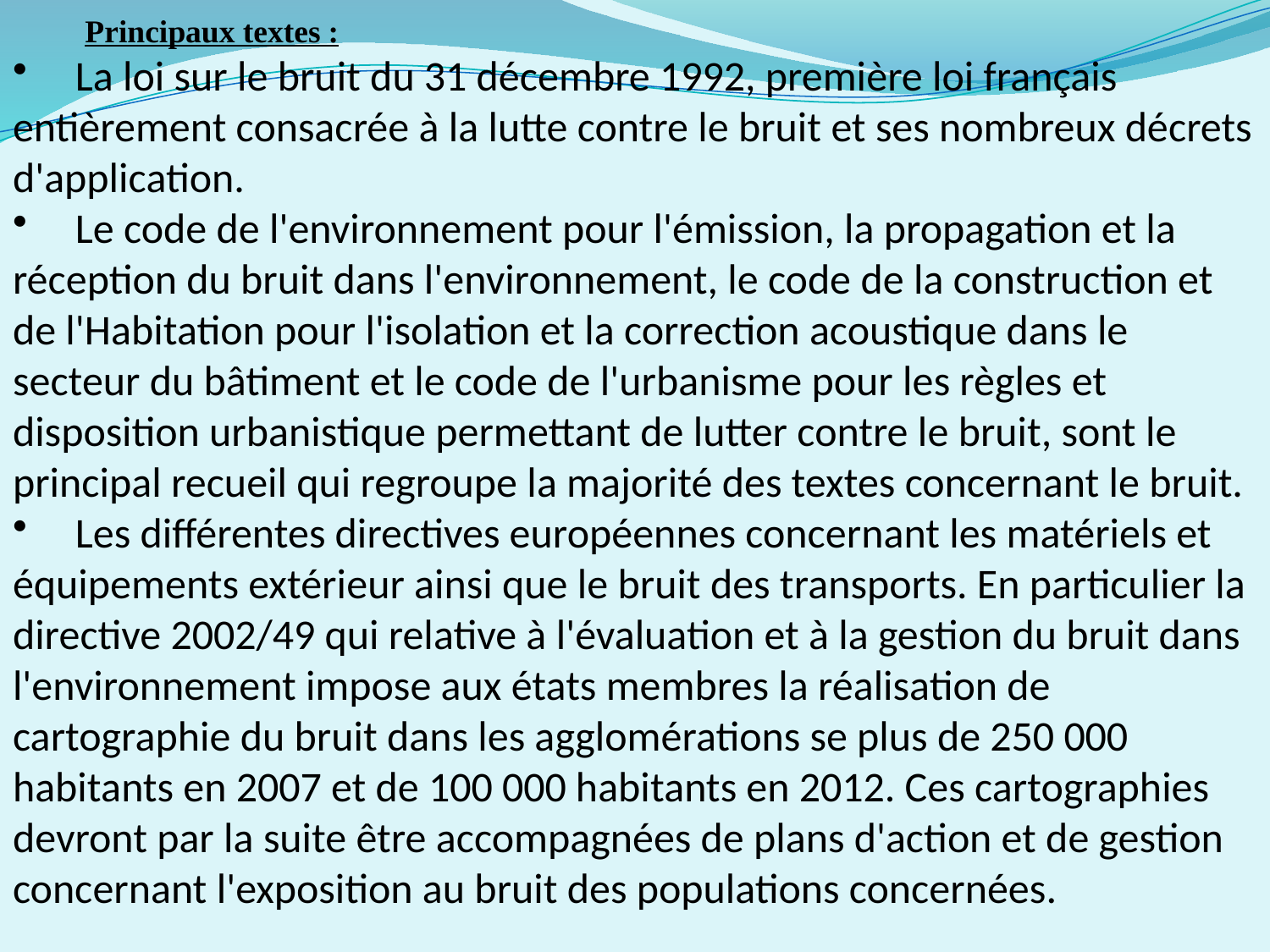

Principaux textes :
     La loi sur le bruit du 31 décembre 1992, première loi français entièrement consacrée à la lutte contre le bruit et ses nombreux décrets d'application.
     Le code de l'environnement pour l'émission, la propagation et la réception du bruit dans l'environnement, le code de la construction et de l'Habitation pour l'isolation et la correction acoustique dans le secteur du bâtiment et le code de l'urbanisme pour les règles et disposition urbanistique permettant de lutter contre le bruit, sont le principal recueil qui regroupe la majorité des textes concernant le bruit.
     Les différentes directives européennes concernant les matériels et équipements extérieur ainsi que le bruit des transports. En particulier la directive 2002/49 qui relative à l'évaluation et à la gestion du bruit dans l'environnement impose aux états membres la réalisation de cartographie du bruit dans les agglomérations se plus de 250 000 habitants en 2007 et de 100 000 habitants en 2012. Ces cartographies devront par la suite être accompagnées de plans d'action et de gestion concernant l'exposition au bruit des populations concernées.